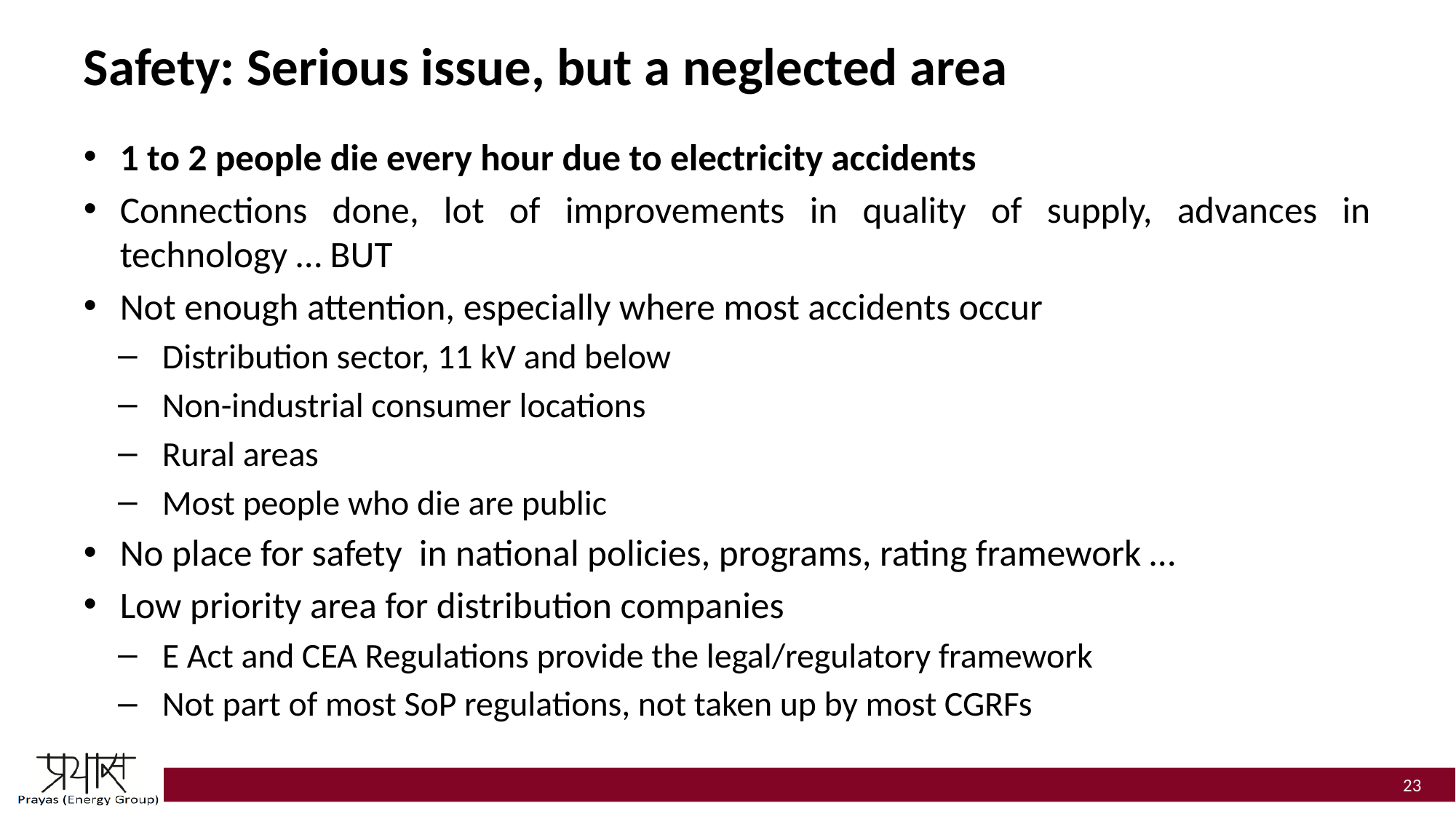

# Safety: Serious issue, but a neglected area
1 to 2 people die every hour due to electricity accidents
Connections done, lot of improvements in quality of supply, advances in technology … BUT
Not enough attention, especially where most accidents occur
Distribution sector, 11 kV and below
Non-industrial consumer locations
Rural areas
Most people who die are public
No place for safety  in national policies, programs, rating framework …
Low priority area for distribution companies
E Act and CEA Regulations provide the legal/regulatory framework
Not part of most SoP regulations, not taken up by most CGRFs

23